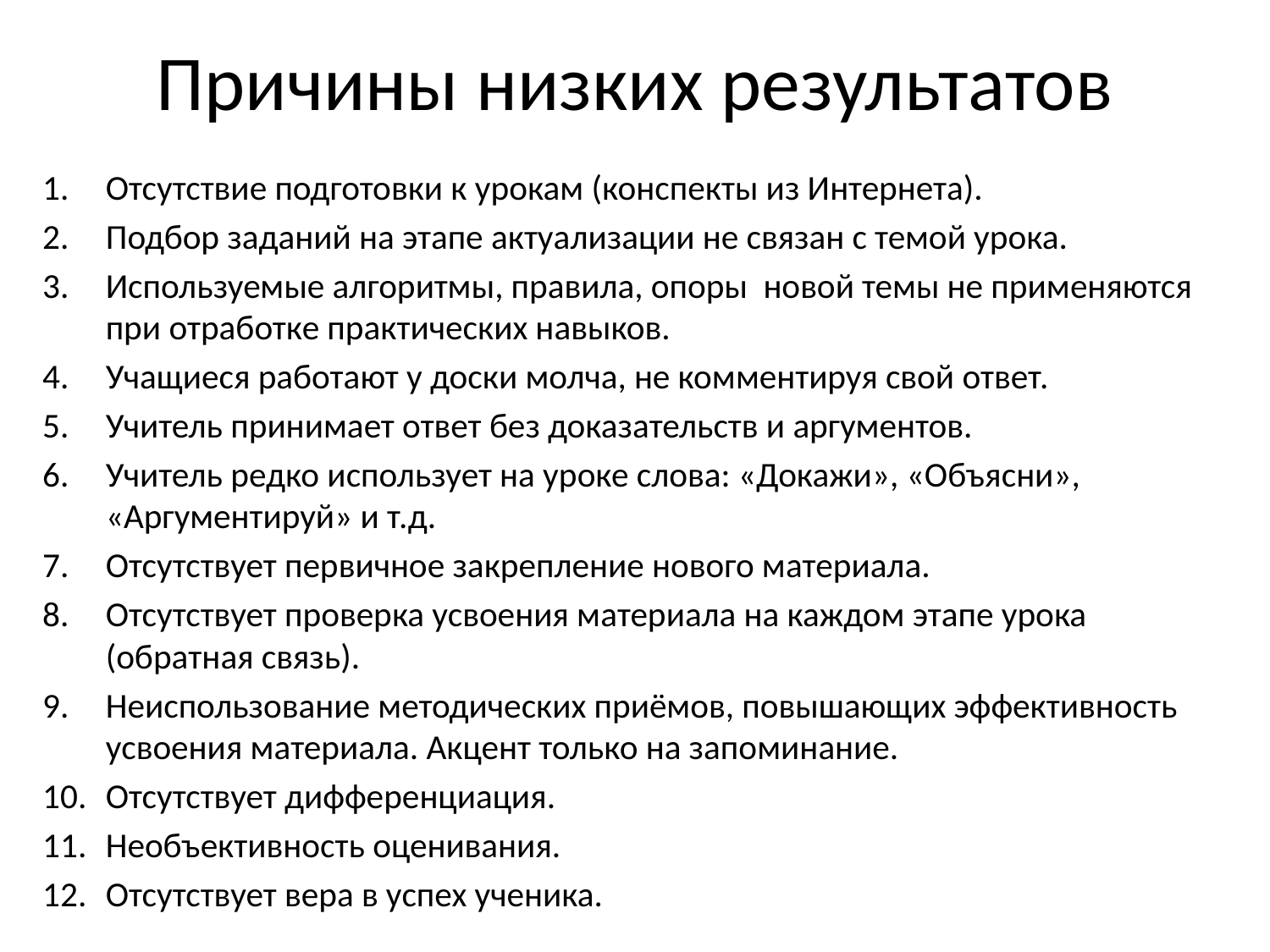

# Причины низких результатов
Отсутствие подготовки к урокам (конспекты из Интернета).
Подбор заданий на этапе актуализации не связан с темой урока.
Используемые алгоритмы, правила, опоры  новой темы не применяются при отработке практических навыков.
Учащиеся работают у доски молча, не комментируя свой ответ.
Учитель принимает ответ без доказательств и аргументов.
Учитель редко использует на уроке слова: «Докажи», «Объясни», «Аргументируй» и т.д.
Отсутствует первичное закрепление нового материала.
Отсутствует проверка усвоения материала на каждом этапе урока (обратная связь).
Неиспользование методических приёмов, повышающих эффективность усвоения материала. Акцент только на запоминание.
Отсутствует дифференциация.
Необъективность оценивания.
Отсутствует вера в успех ученика.